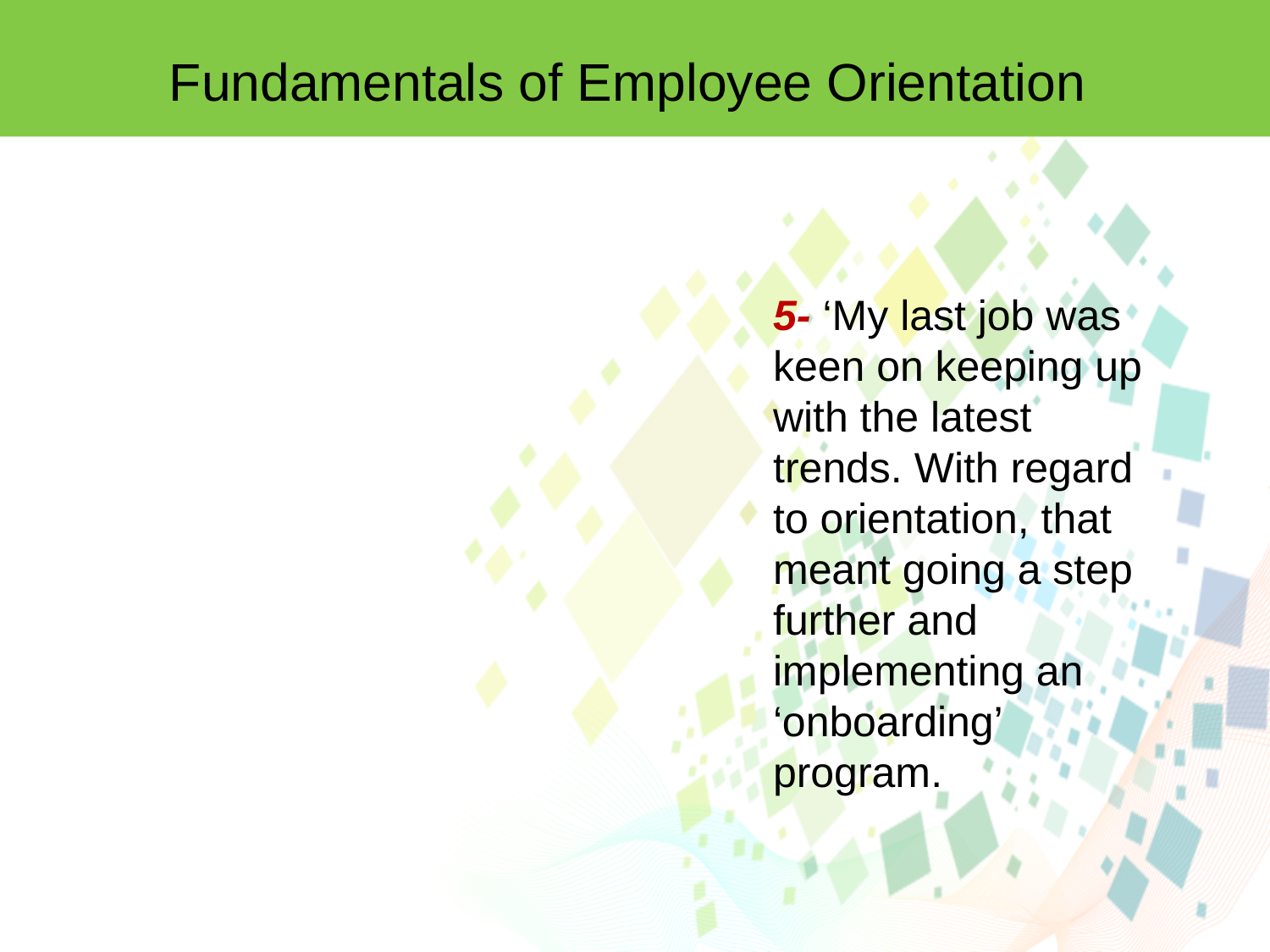

Fundamentals of Employee Orientation
5- ‘My last job was keen on keeping up with the latest trends. With regard to orientation, that meant going a step further and implementing an ‘onboarding’
program.